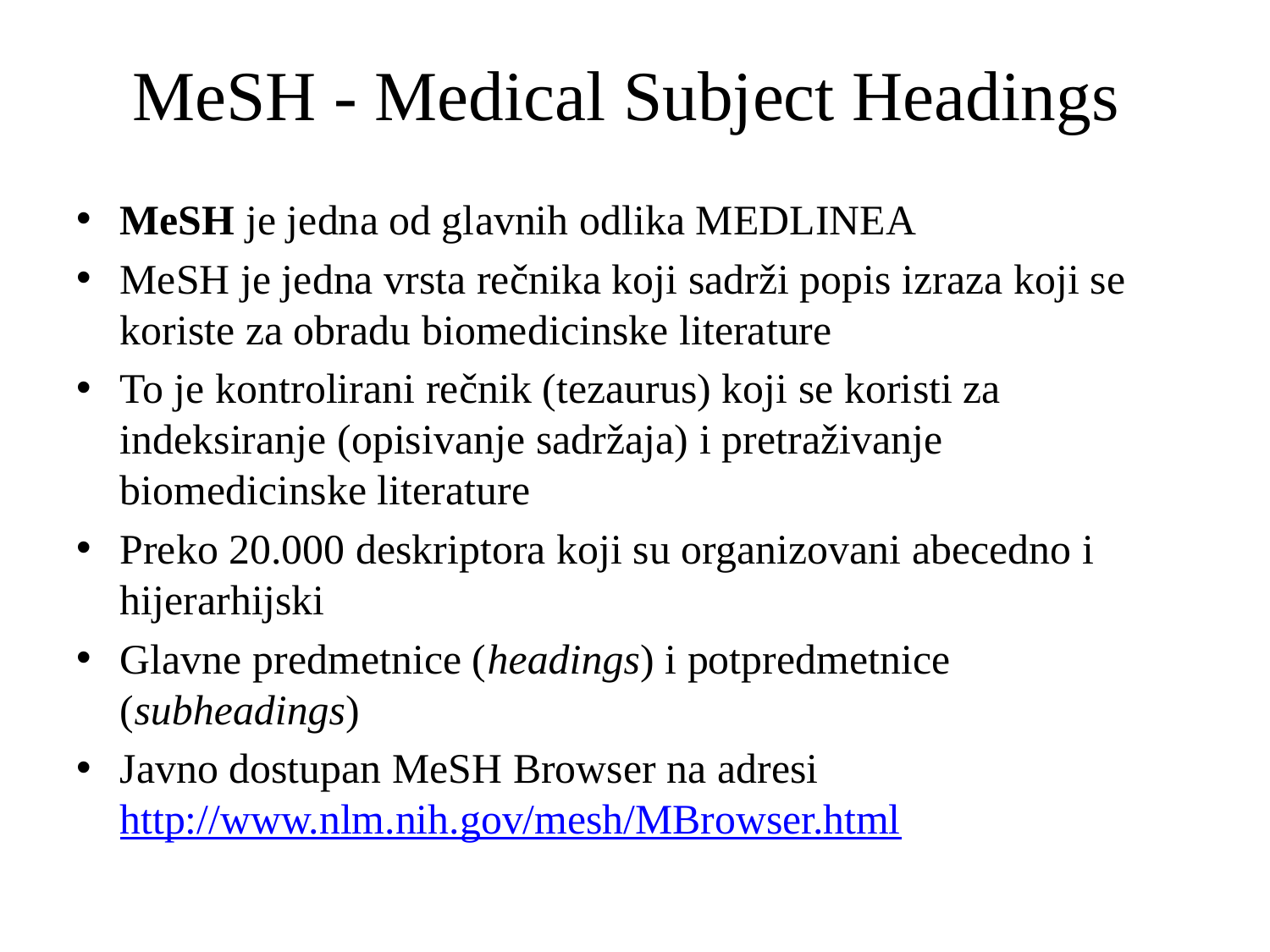

# MeSH - Medical Subject Headings
MeSH je jedna od glavnih odlika MEDLINEA
MeSH je jedna vrsta rečnika koji sadrži popis izraza koji se koriste za obradu biomedicinske literature
To je kontrolirani rečnik (tezaurus) koji se koristi za indeksiranje (opisivanje sadržaja) i pretraživanje biomedicinske literature
Preko 20.000 deskriptora koji su organizovani abecedno i hijerarhijski
Glavne predmetnice (headings) i potpredmetnice (subheadings)
Javno dostupan MeSH Browser na adresi http://www.nlm.nih.gov/mesh/MBrowser.html